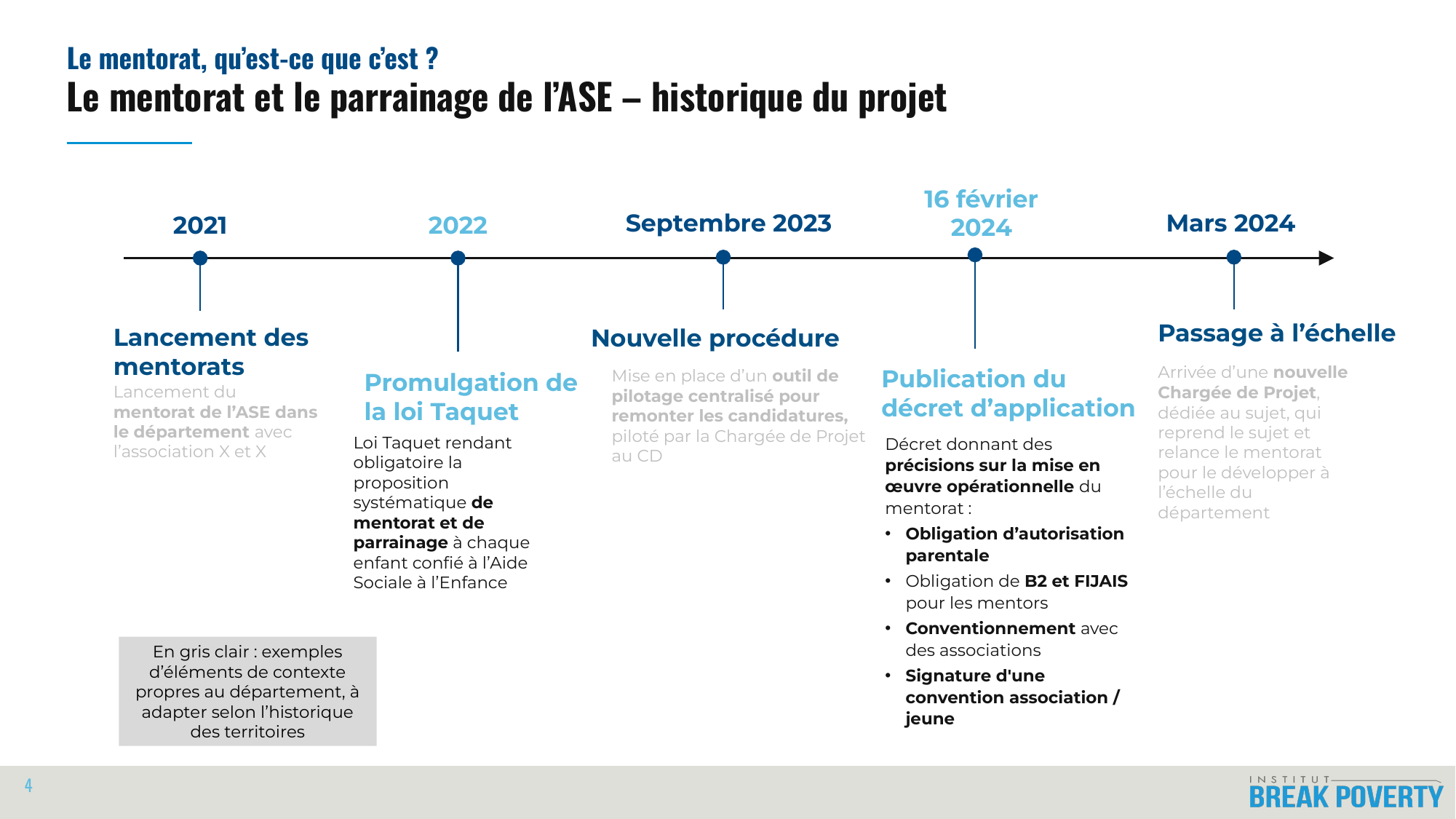

# Le mentorat, qu’est-ce que c’est ? Le mentorat et le parrainage de l’ASE – historique du projet
16 février 2024
Septembre 2023
Mars 2024
2021
2022
Passage à l’échelle
Lancement des mentorats
Nouvelle procédure
Publication du décret d’application
Promulgation de la loi Taquet
Arrivée d’une nouvelle Chargée de Projet, dédiée au sujet, qui reprend le sujet et relance le mentorat pour le développer à l’échelle du département
Mise en place d’un outil de pilotage centralisé pour remonter les candidatures, piloté par la Chargée de Projet au CD
Lancement du mentorat de l’ASE dans le département avec l’association X et X
Loi Taquet rendant obligatoire la proposition systématique de mentorat et de parrainage à chaque enfant confié à l’Aide Sociale à l’Enfance
Décret donnant des précisions sur la mise en œuvre opérationnelle du mentorat :
Obligation d’autorisation parentale
Obligation de B2 et FIJAIS pour les mentors
Conventionnement avec des associations
Signature d'une convention association / jeune
En gris clair : exemples d’éléments de contexte propres au département, à adapter selon l’historique des territoires
4